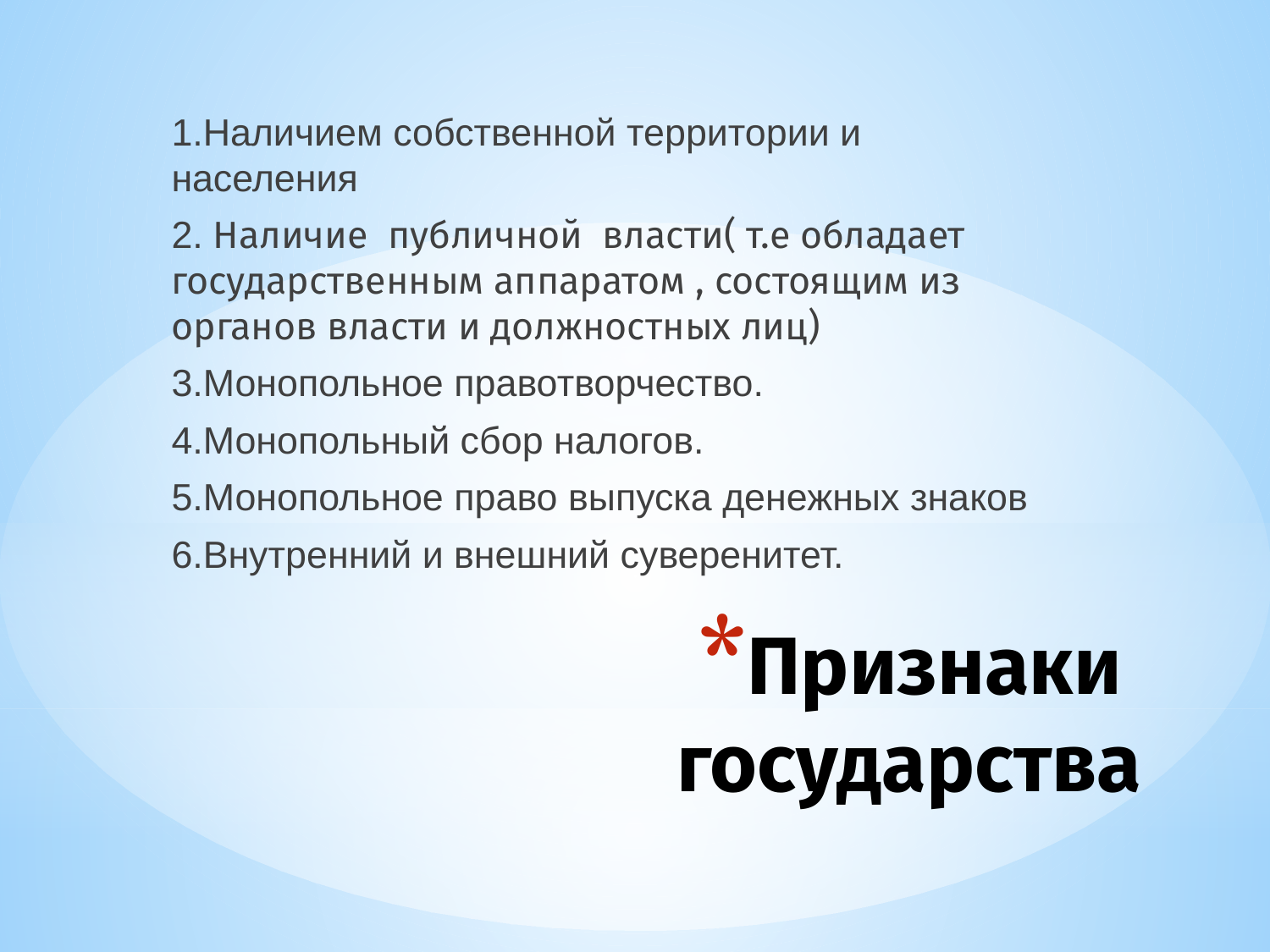

1.Наличием собственной территории и населения
2. Наличие  публичной  власти( т.е обладает государственным аппаратом , состоящим из органов власти и должностных лиц)
3.Монопольное правотворчество.
4.Монопольный сбор налогов.
5.Монопольное право выпуска денежных знаков
6.Внутренний и внешний суверенитет.

# Признаки  государства